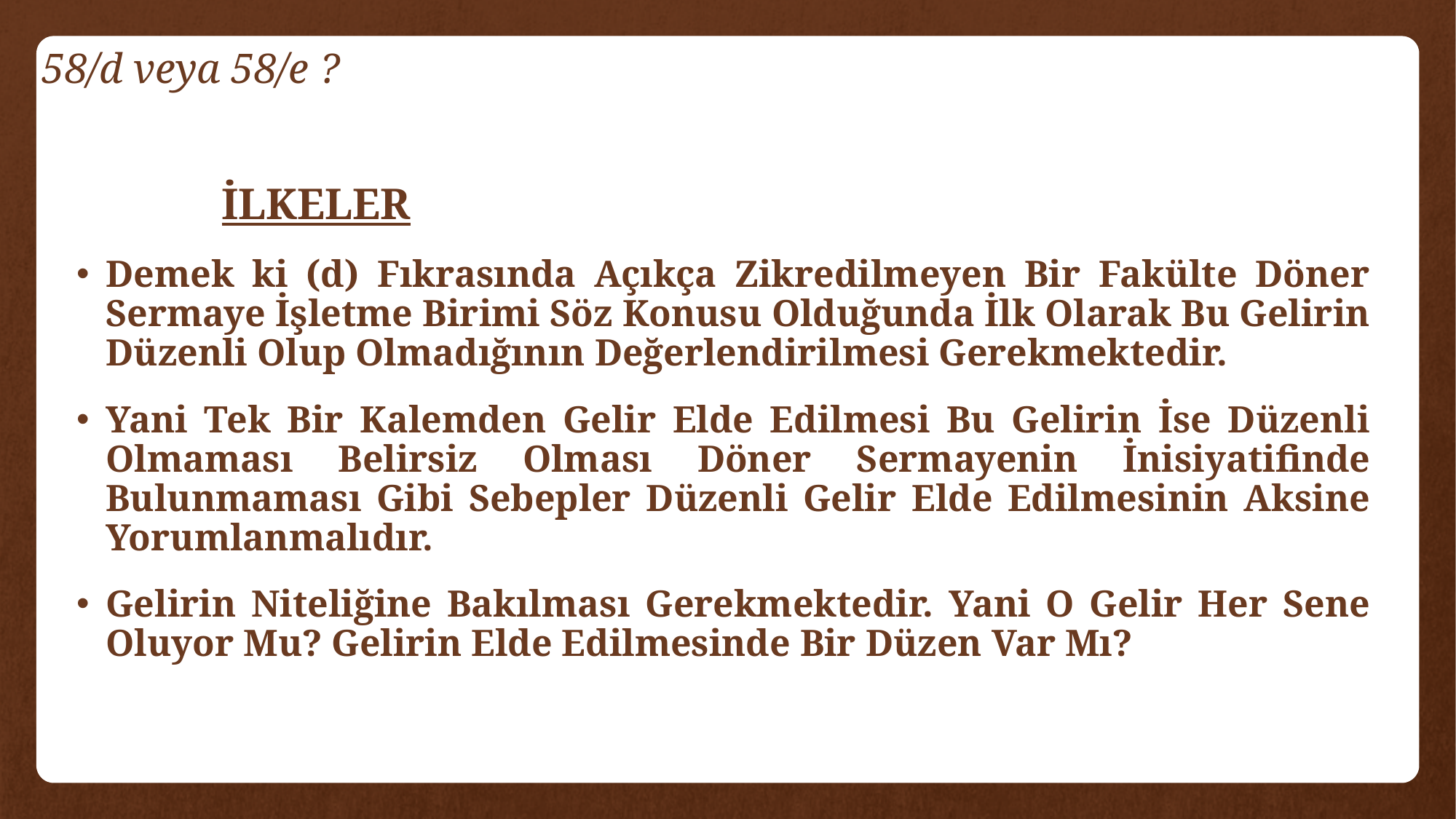

# 58/d veya 58/e ?
	İLKELER
Demek ki (d) Fıkrasında Açıkça Zikredilmeyen Bir Fakülte Döner Sermaye İşletme Birimi Söz Konusu Olduğunda İlk Olarak Bu Gelirin Düzenli Olup Olmadığının Değerlendirilmesi Gerekmektedir.
Yani Tek Bir Kalemden Gelir Elde Edilmesi Bu Gelirin İse Düzenli Olmaması Belirsiz Olması Döner Sermayenin İnisiyatifinde Bulunmaması Gibi Sebepler Düzenli Gelir Elde Edilmesinin Aksine Yorumlanmalıdır.
Gelirin Niteliğine Bakılması Gerekmektedir. Yani O Gelir Her Sene Oluyor Mu? Gelirin Elde Edilmesinde Bir Düzen Var Mı?